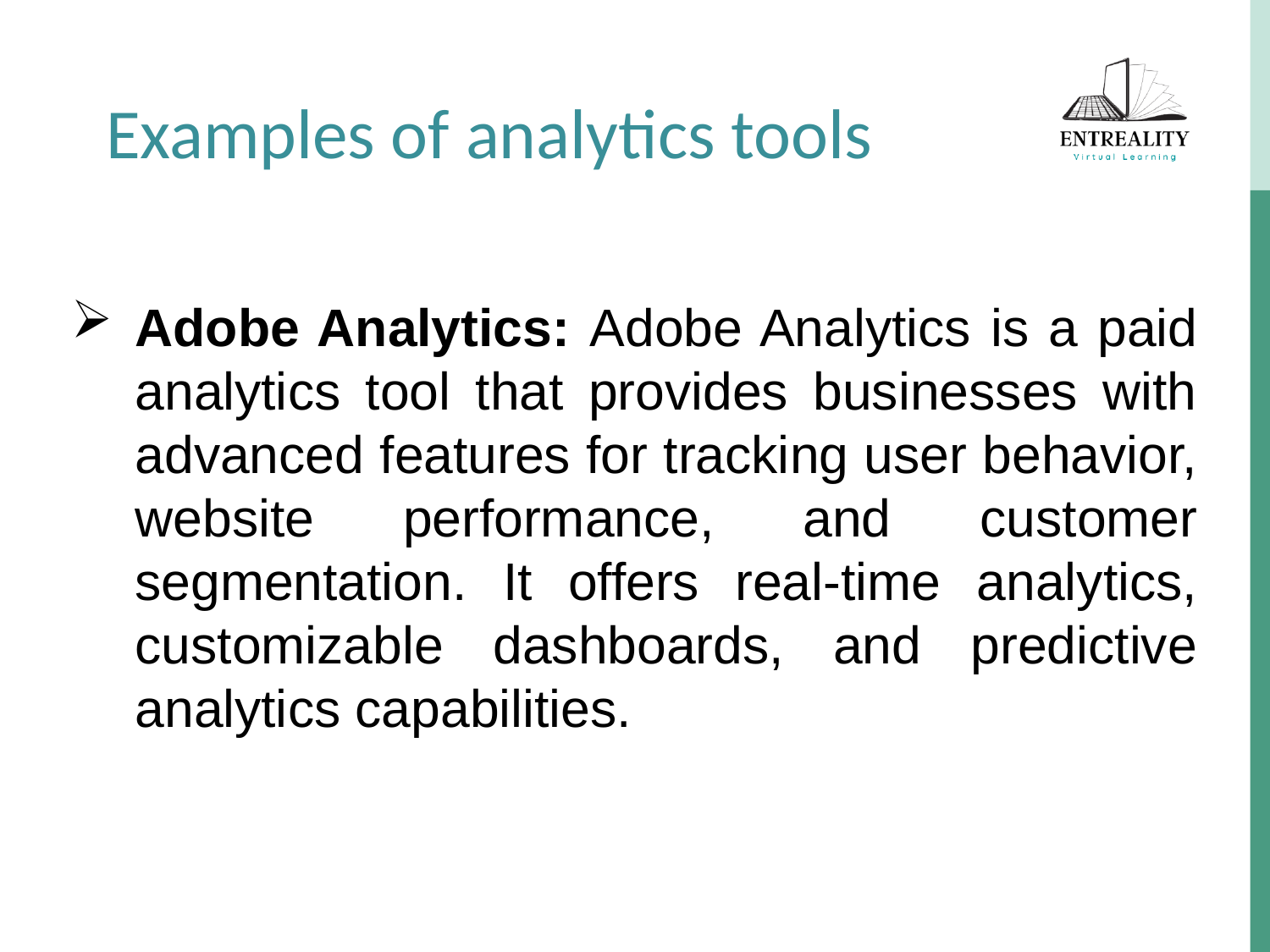

Examples of analytics tools

Adobe Analytics: Adobe Analytics is a paid analytics tool that provides businesses with advanced features for tracking user behavior, website performance, and customer segmentation. It offers real-time analytics, customizable dashboards, and predictive analytics capabilities.